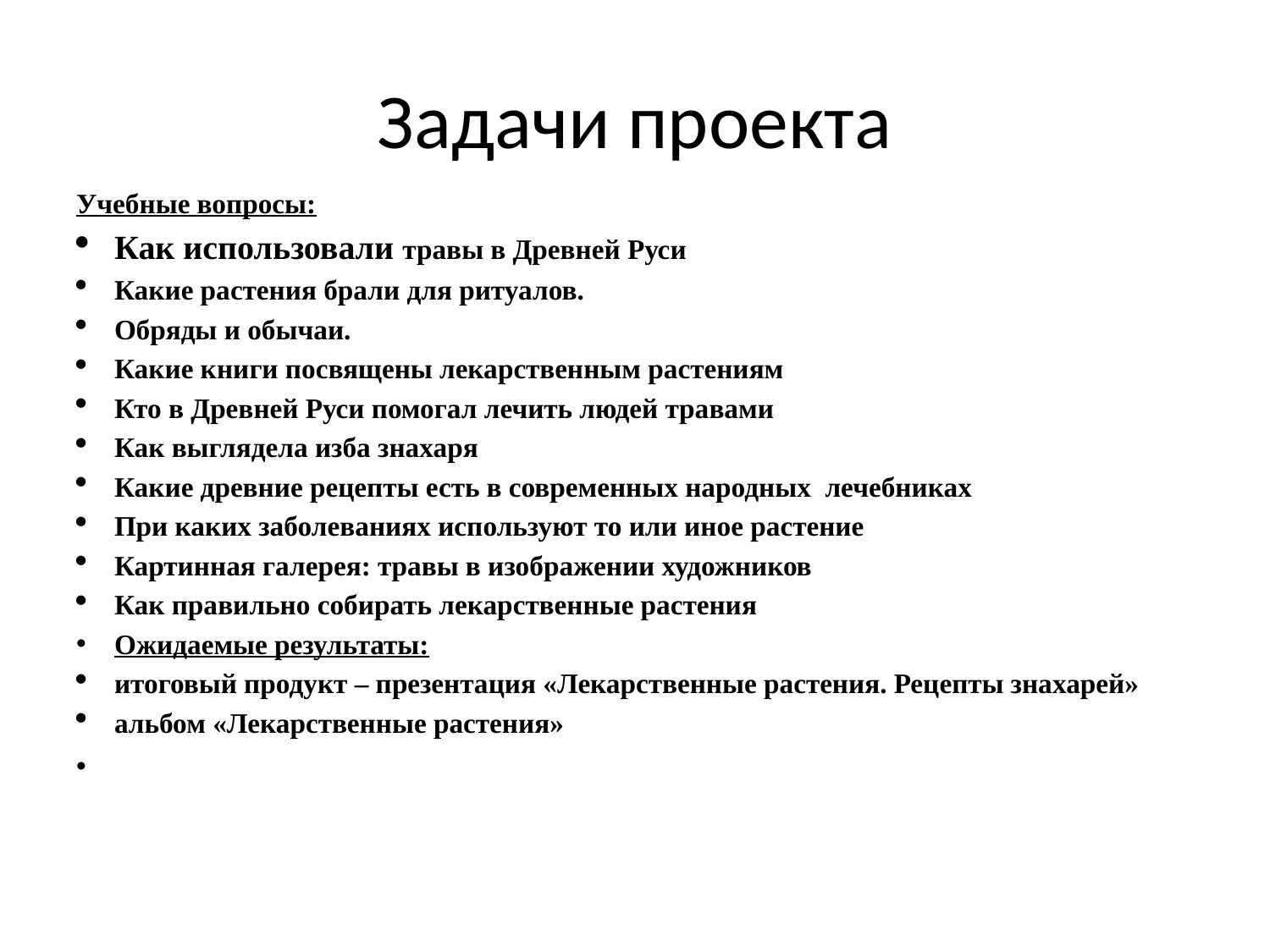

# Задачи проекта

Учебные вопросы:
Как использовали травы в Древней Руси
Какие растения брали для ритуалов.
Обряды и обычаи.
Какие книги посвящены лекарственным растениям
Кто в Древней Руси помогал лечить людей травами
Как выглядела изба знахаря
Какие древние рецепты есть в современных народных  лечебниках
При каких заболеваниях используют то или иное растение
Картинная галерея: травы в изображении художников
Как правильно собирать лекарственные растения
Ожидаемые результаты:
итоговый продукт – презентация «Лекарственные растения. Рецепты знахарей»
альбом «Лекарственные растения»